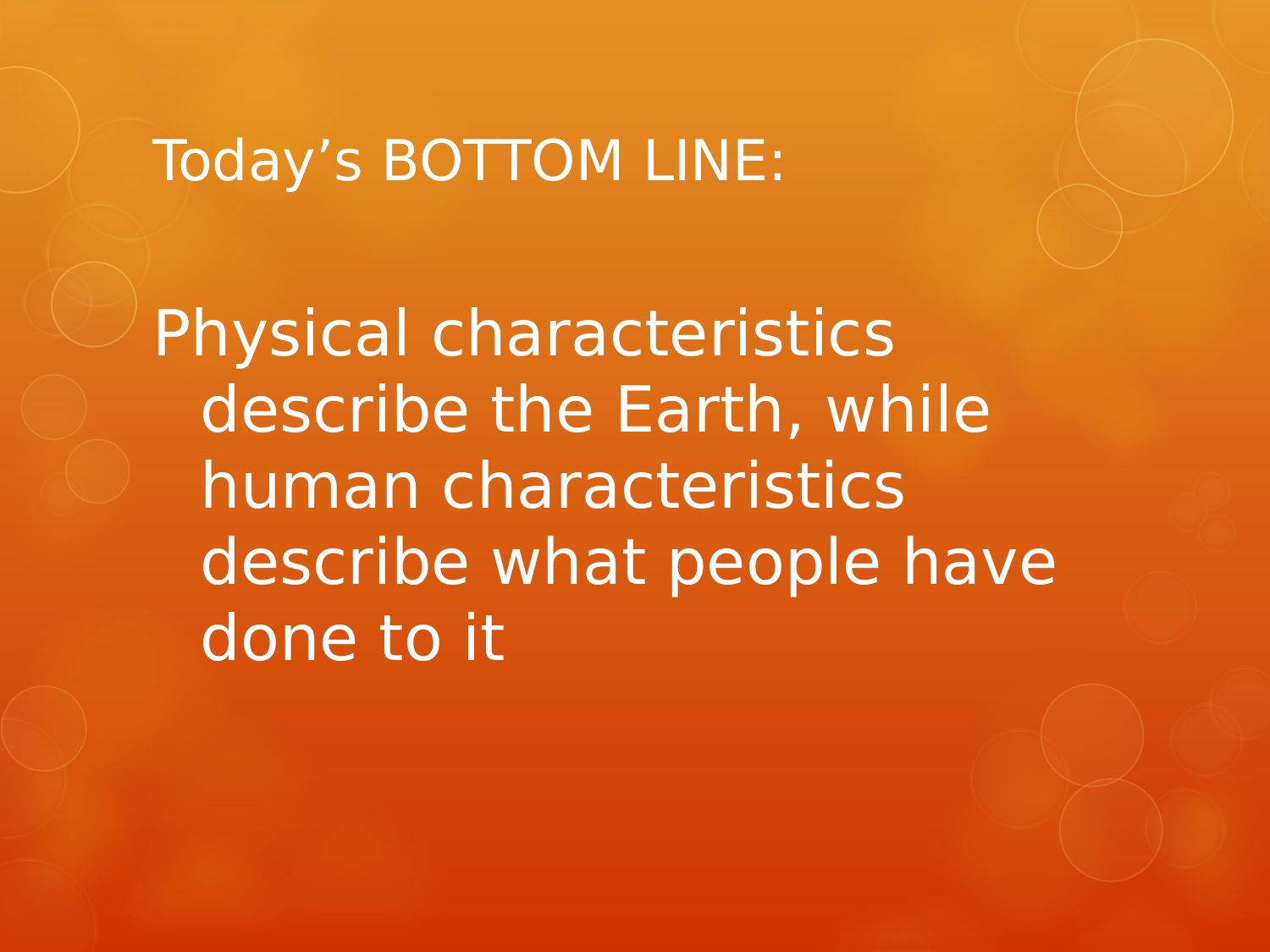

# Today’s BOTTOM LINE:
Physical characteristics describe the Earth, while human characteristics describe what people have done to it